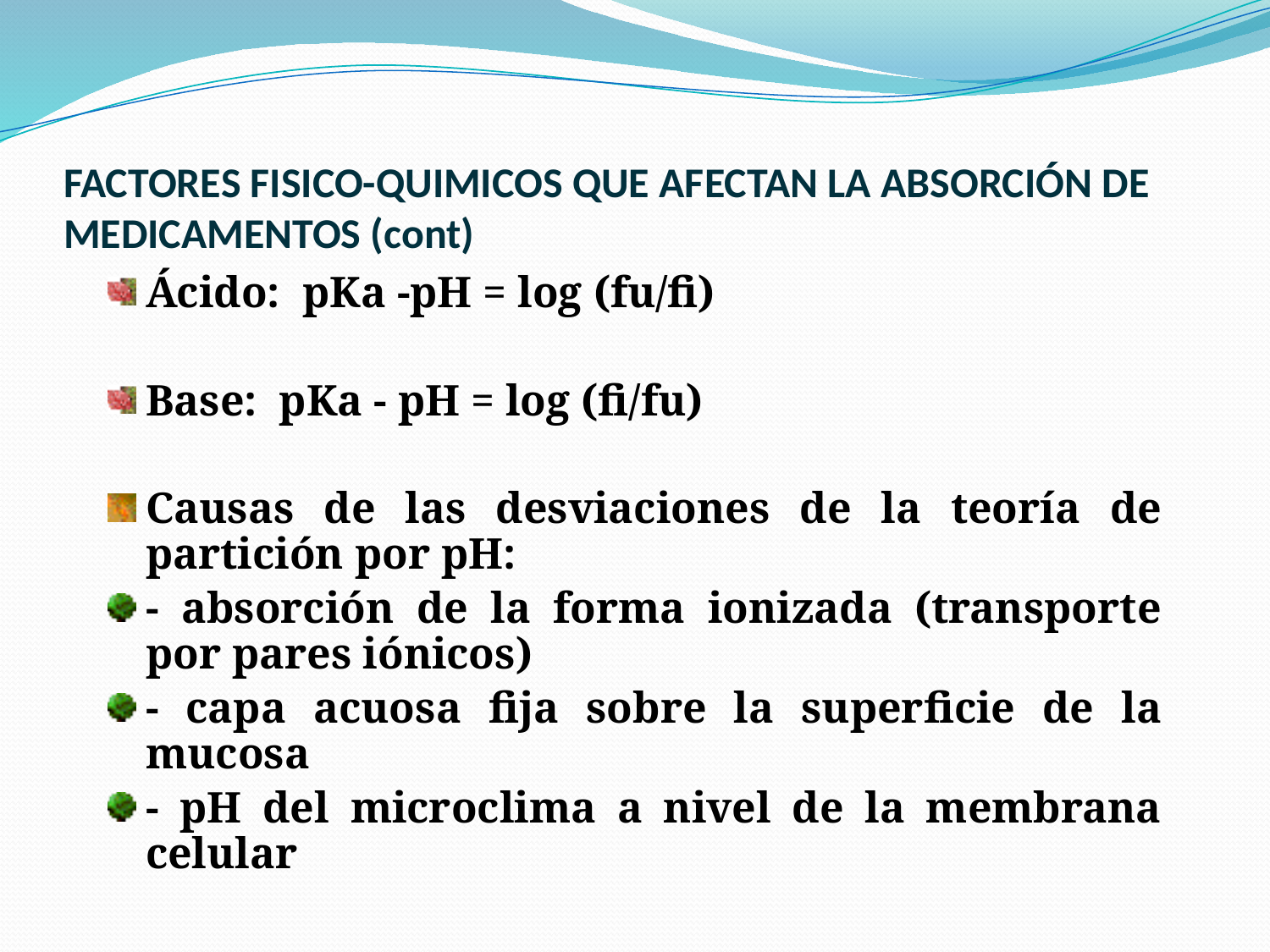

# FACTORES FISICO-QUIMICOS QUE AFECTAN LA ABSORCIÓN DE MEDICAMENTOS (cont)
Ácido:  pKa -pH = log (fu/fi)

Base:  pKa - pH = log (fi/fu)

Causas de las desviaciones de la teoría de partición por pH:
- absorción de la forma ionizada (transporte por pares iónicos)
- capa acuosa fija sobre la superficie de la mucosa
- pH del microclima a nivel de la membrana celular